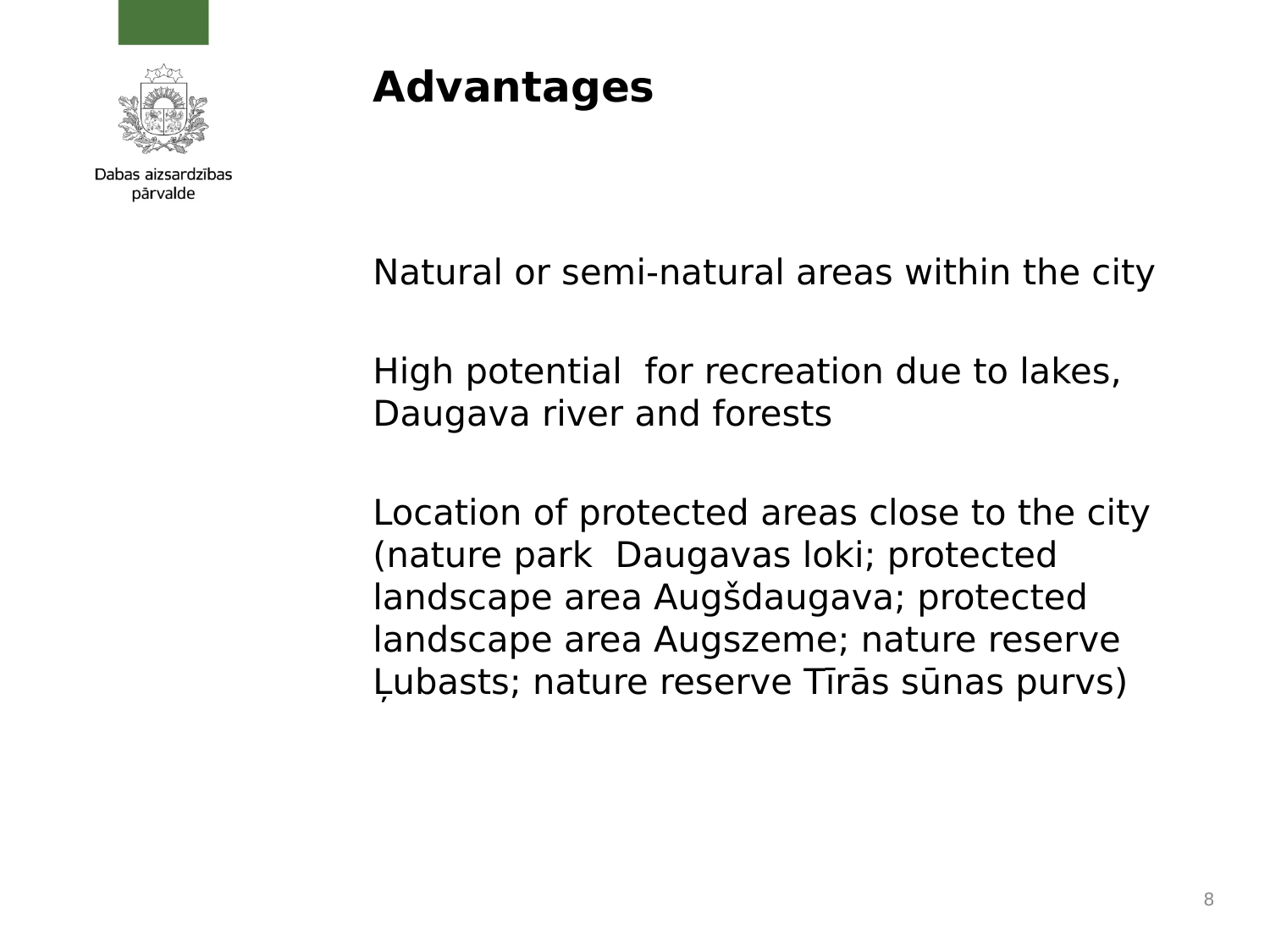

# Advantages
Natural or semi-natural areas within the city

High potential  for recreation due to lakes, Daugava river and forests

Location of protected areas close to the city (nature park  Daugavas loki; protected landscape area Augšdaugava; protected landscape area Augszeme; nature reserve Ļubasts; nature reserve Tīrās sūnas purvs)

8